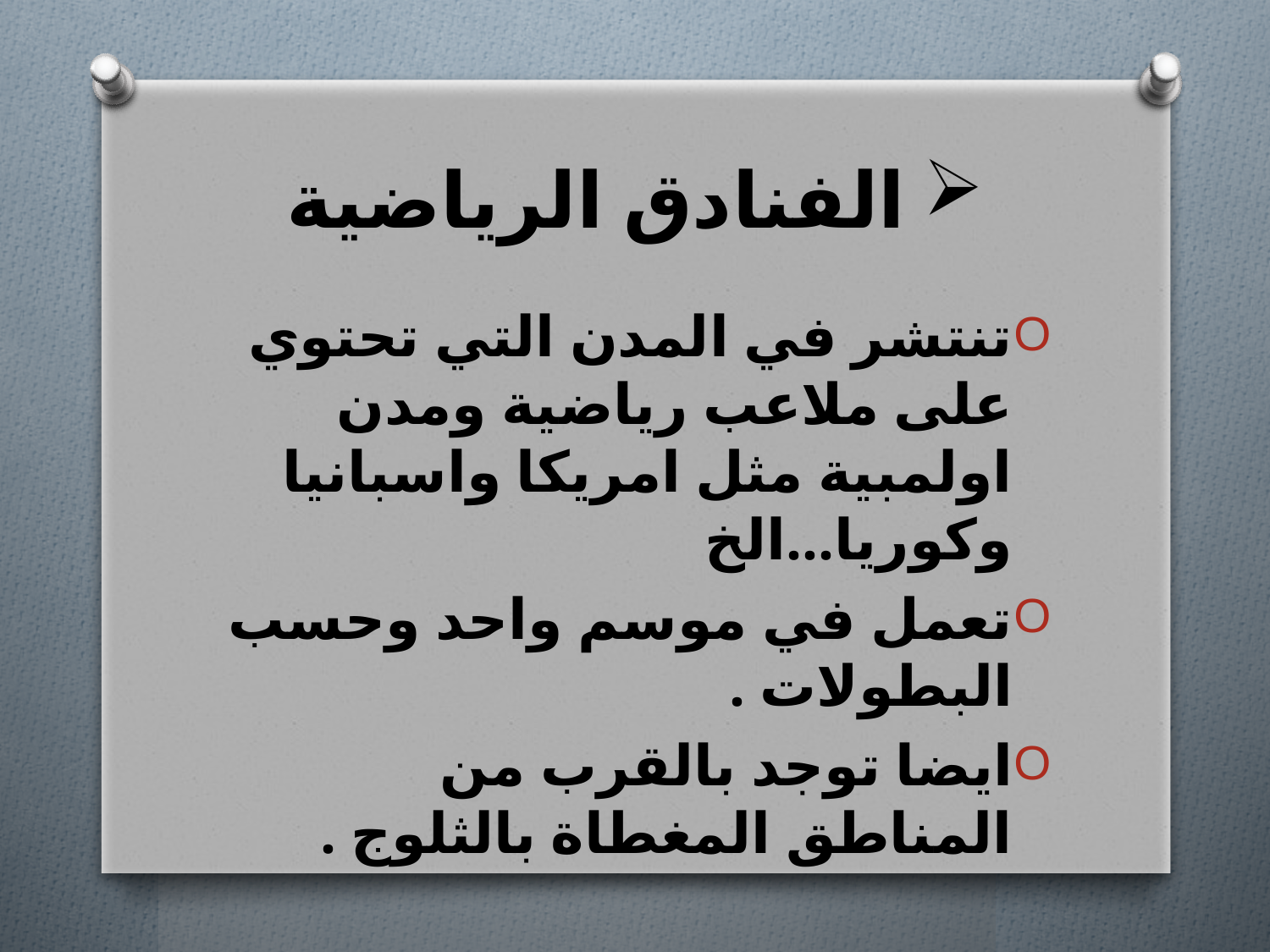

# الفنادق الرياضية
تنتشر في المدن التي تحتوي على ملاعب رياضية ومدن اولمبية مثل امريكا واسبانيا وكوريا...الخ
تعمل في موسم واحد وحسب البطولات .
ايضا توجد بالقرب من المناطق المغطاة بالثلوج .